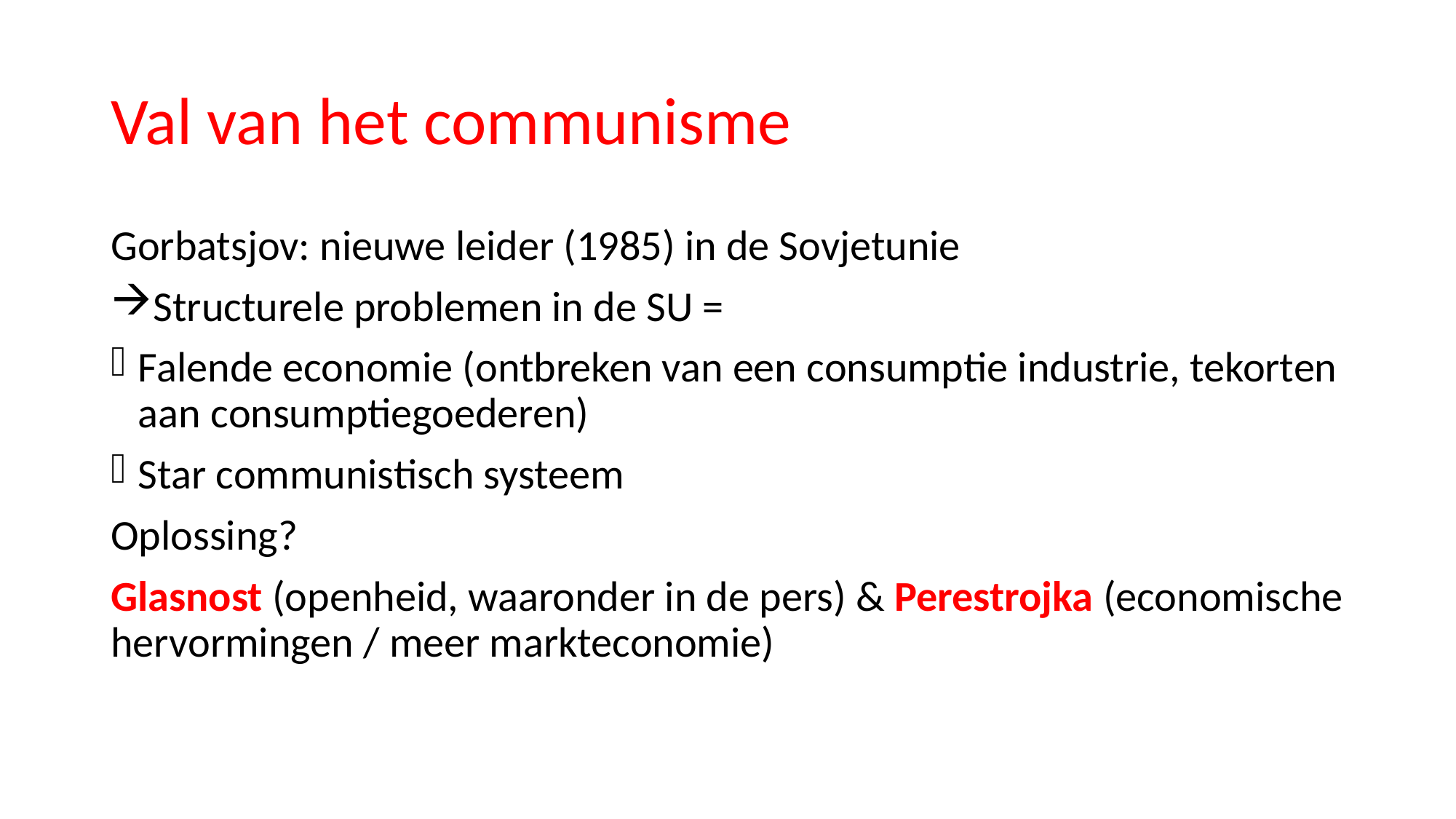

# Val van het communisme
Gorbatsjov: nieuwe leider (1985) in de Sovjetunie
Structurele problemen in de SU =
Falende economie (ontbreken van een consumptie industrie, tekorten aan consumptiegoederen)
Star communistisch systeem
Oplossing?
Glasnost (openheid, waaronder in de pers) & Perestrojka (economische hervormingen / meer markteconomie)